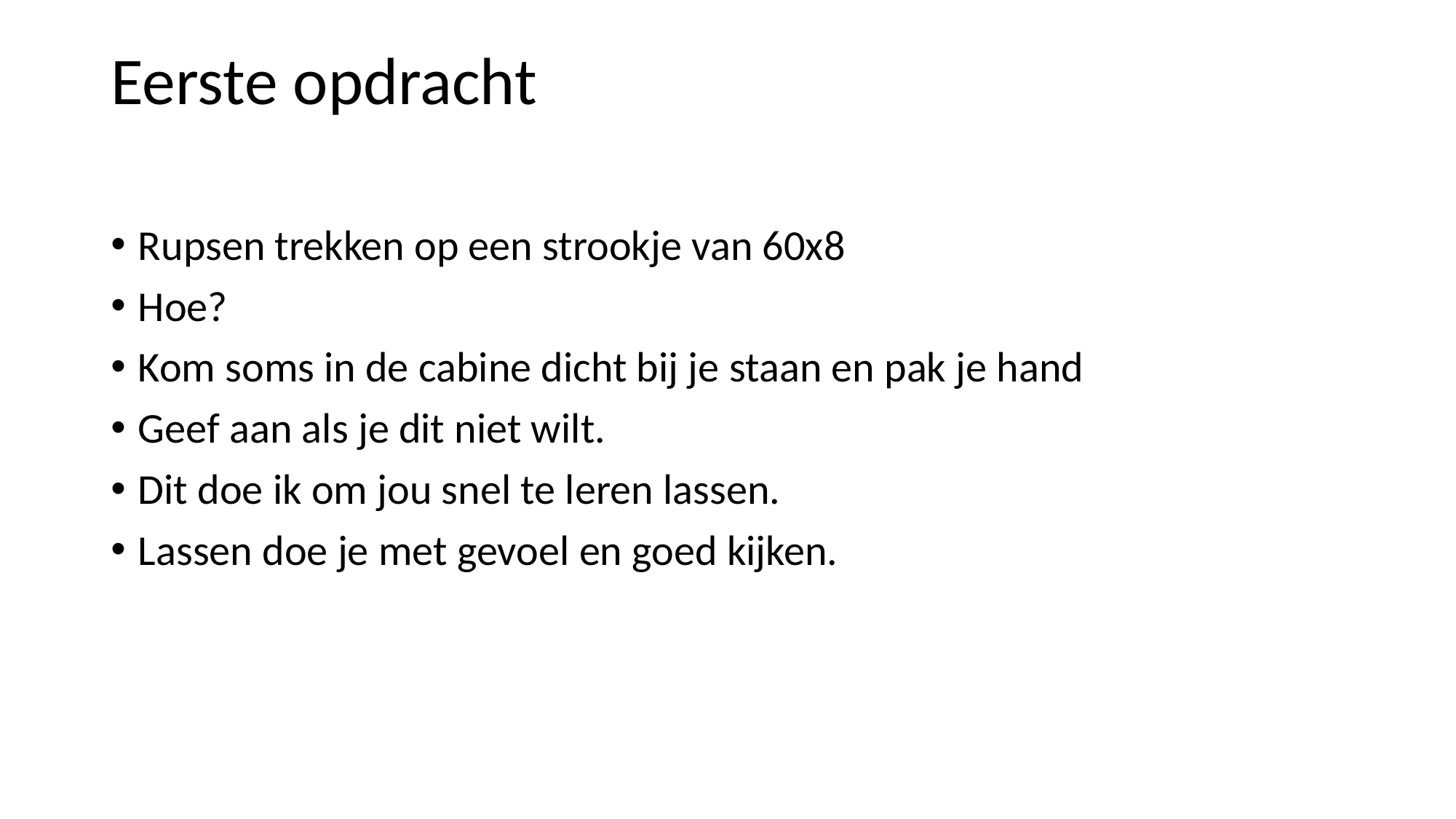

# Eerste opdracht
Rupsen trekken op een strookje van 60x8
Hoe?
Kom soms in de cabine dicht bij je staan en pak je hand
Geef aan als je dit niet wilt.
Dit doe ik om jou snel te leren lassen.
Lassen doe je met gevoel en goed kijken.